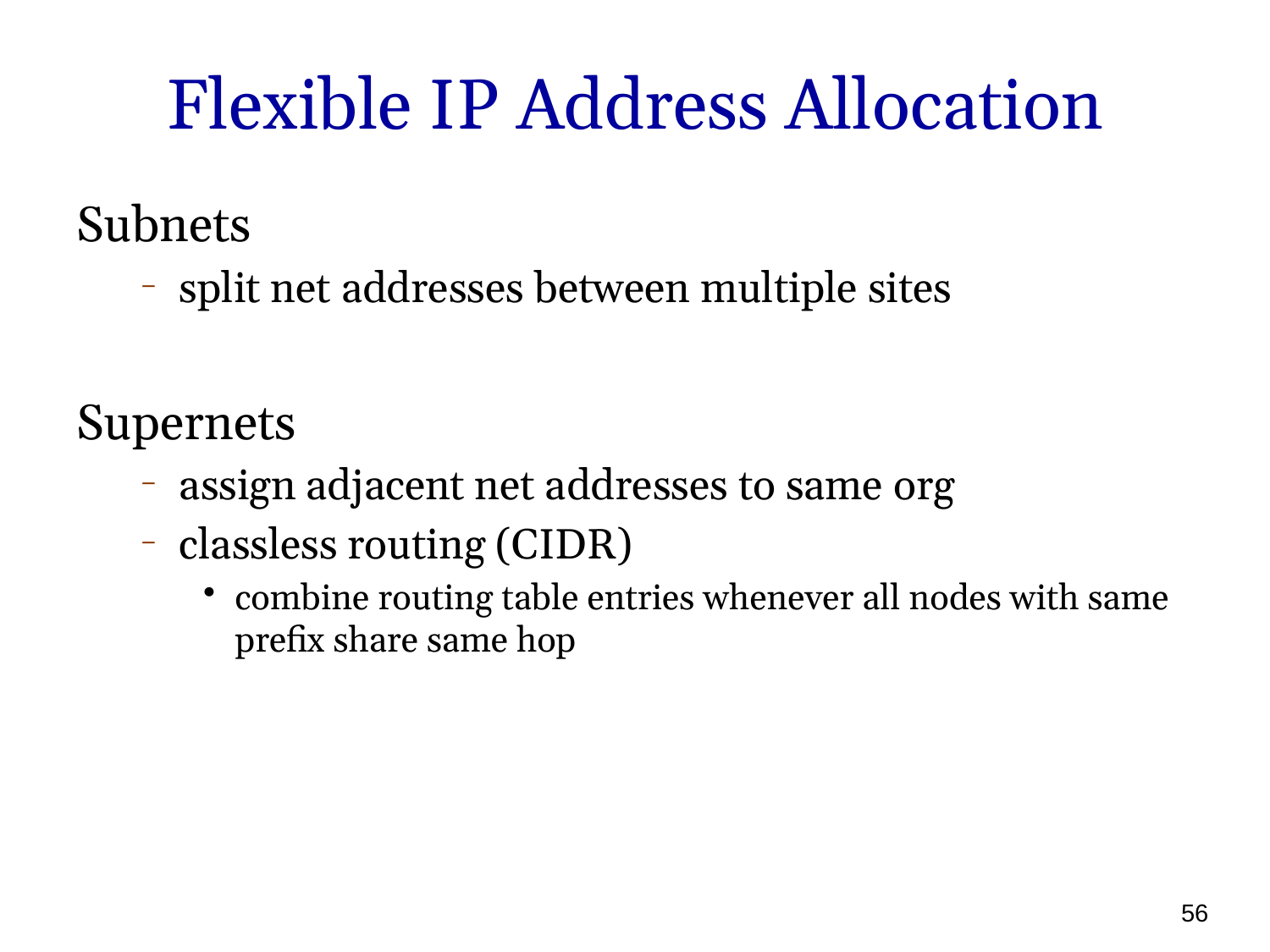

# Flexible IP Address Allocation
Subnets
split net addresses between multiple sites

Supernets
assign adjacent net addresses to same org
classless routing (CIDR)
combine routing table entries whenever all nodes with same prefix share same hop
56